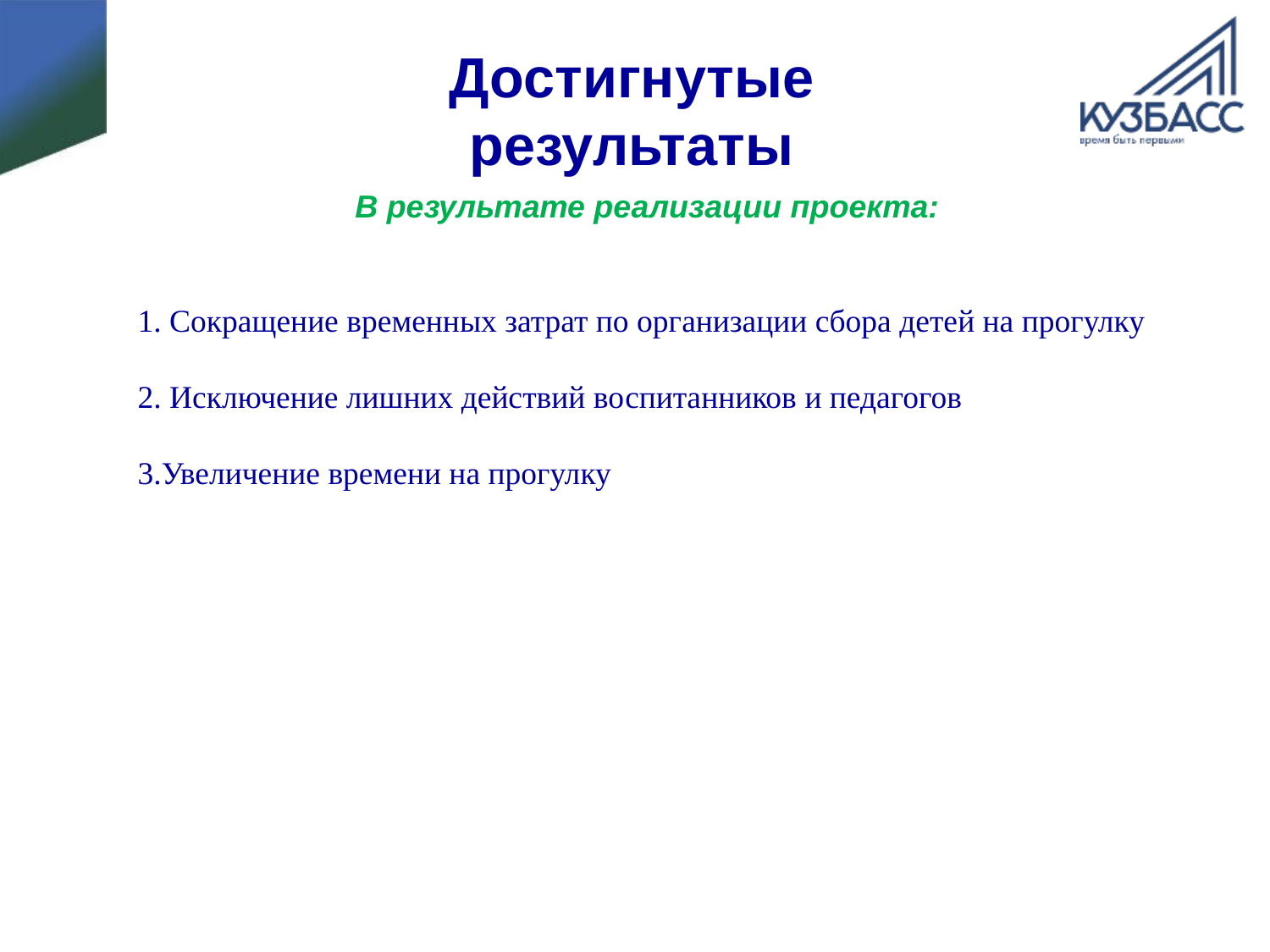

# Достигнутые результаты
В результате реализации проекта:

1. Сокращение временных затрат по организации сбора детей на прогулку

2. Исключение лишних действий воспитанников и педагогов

3.Увеличение времени на прогулку